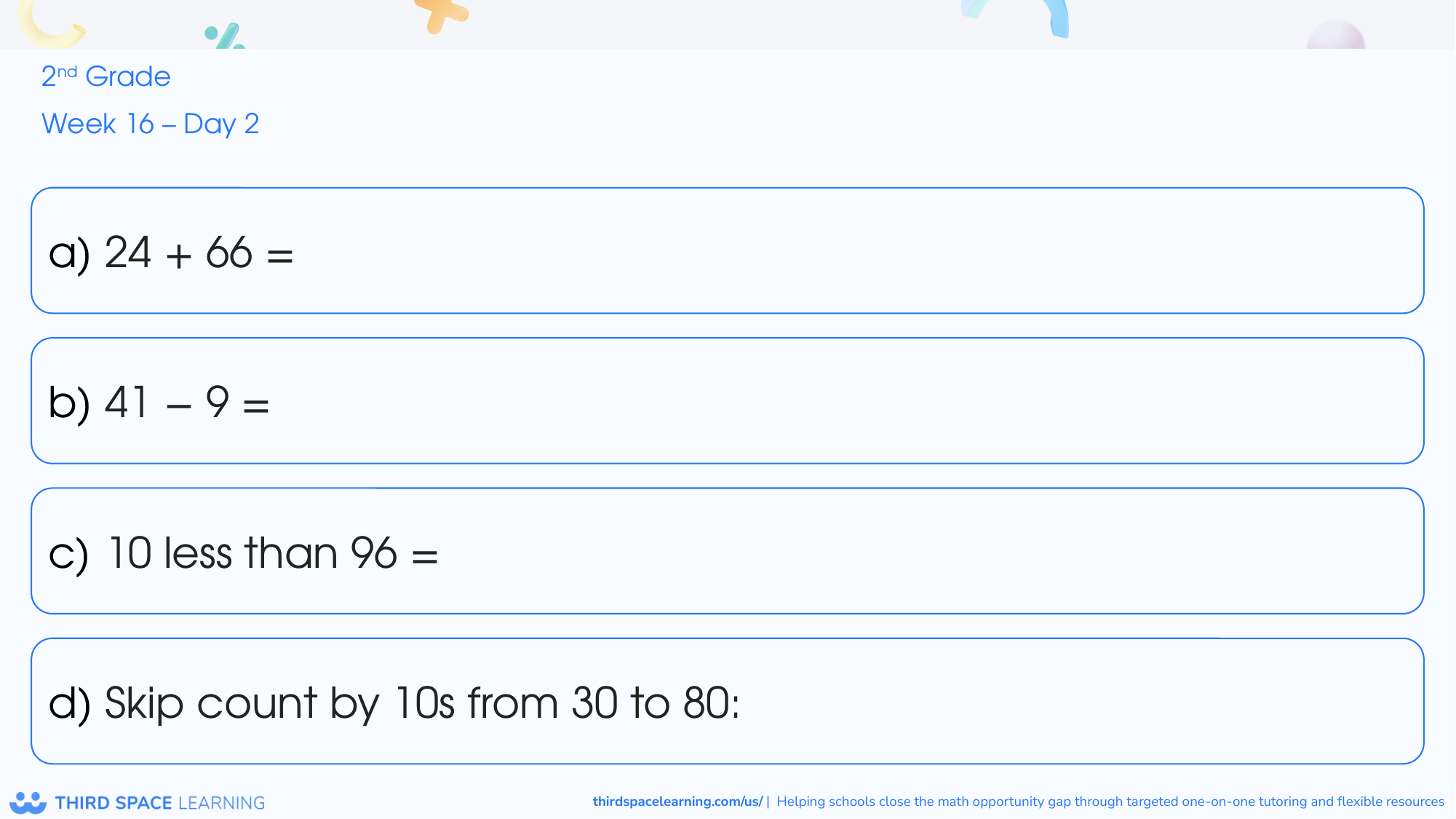

2nd Grade
Week 16 – Day 2
24 + 66 =
41 − 9 =
10 less than 96 =
Skip count by 10s from 30 to 80: